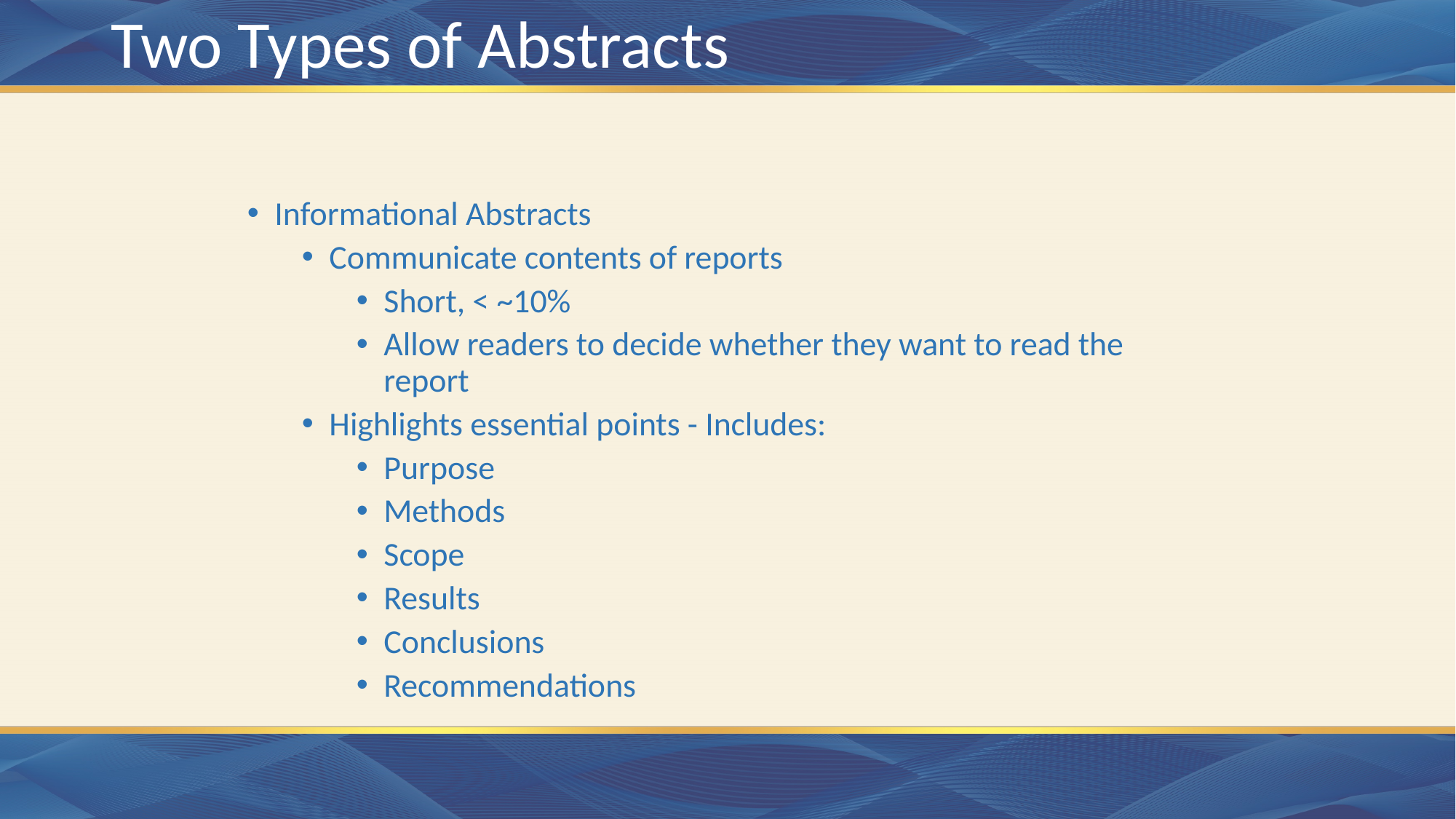

# Two Types of Abstracts
Informational Abstracts
Communicate contents of reports
Short, < ~10%
Allow readers to decide whether they want to read the report
Highlights essential points - Includes:
Purpose
Methods
Scope
Results
Conclusions
Recommendations